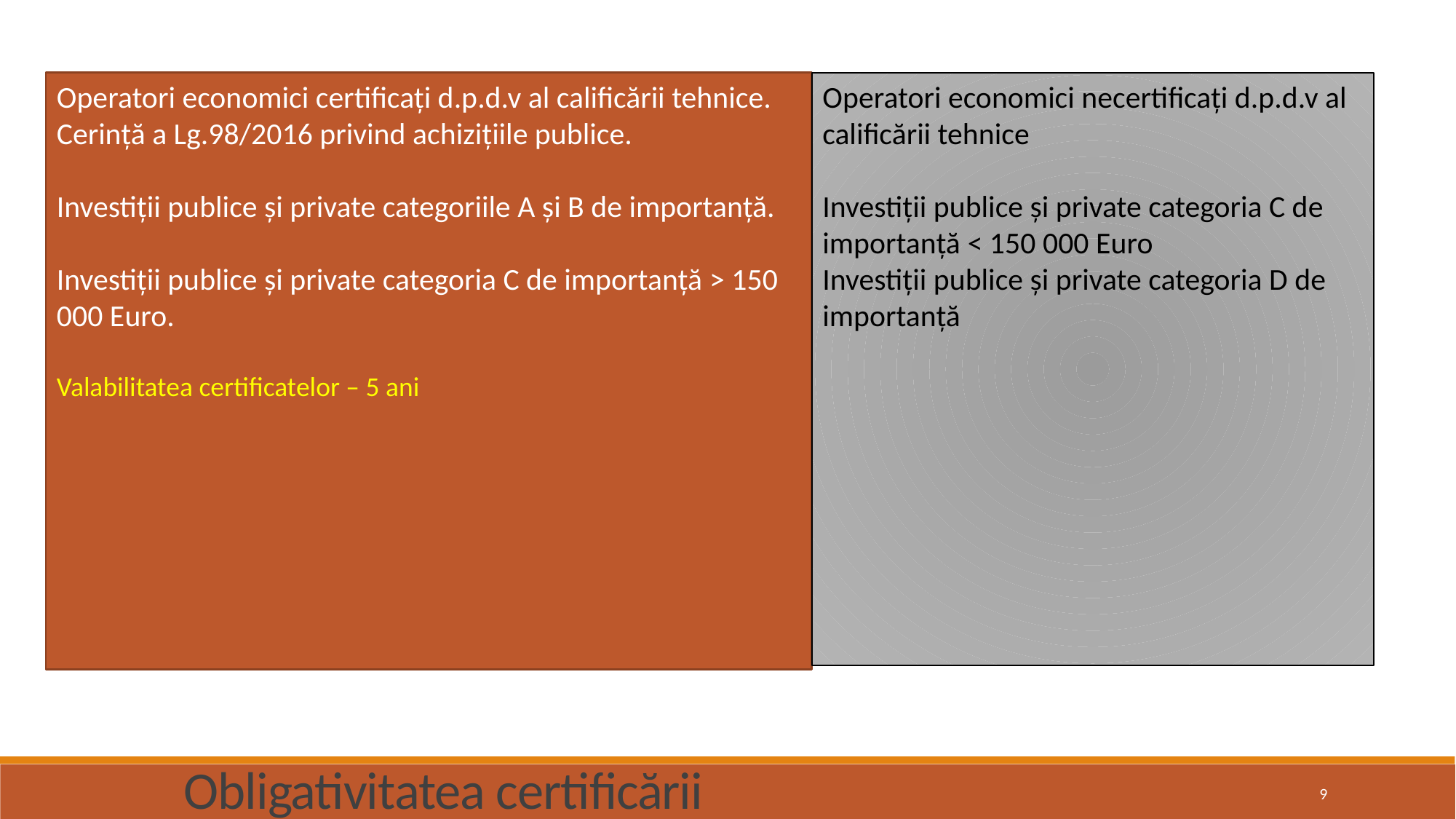

Operatori economici certificați d.p.d.v al calificării tehnice. Cerință a Lg.98/2016 privind achizițiile publice.

Investiții publice și private categoriile A și B de importanță.

Investiții publice și private categoria C de importanță > 150 000 Euro.

Valabilitatea certificatelor – 5 ani

Operatori economici necertificați d.p.d.v al calificării tehnice

Investiții publice și private categoria C de importanță < 150 000 Euro
Investiții publice și private categoria D de importanță

Obligativitatea certificării
9